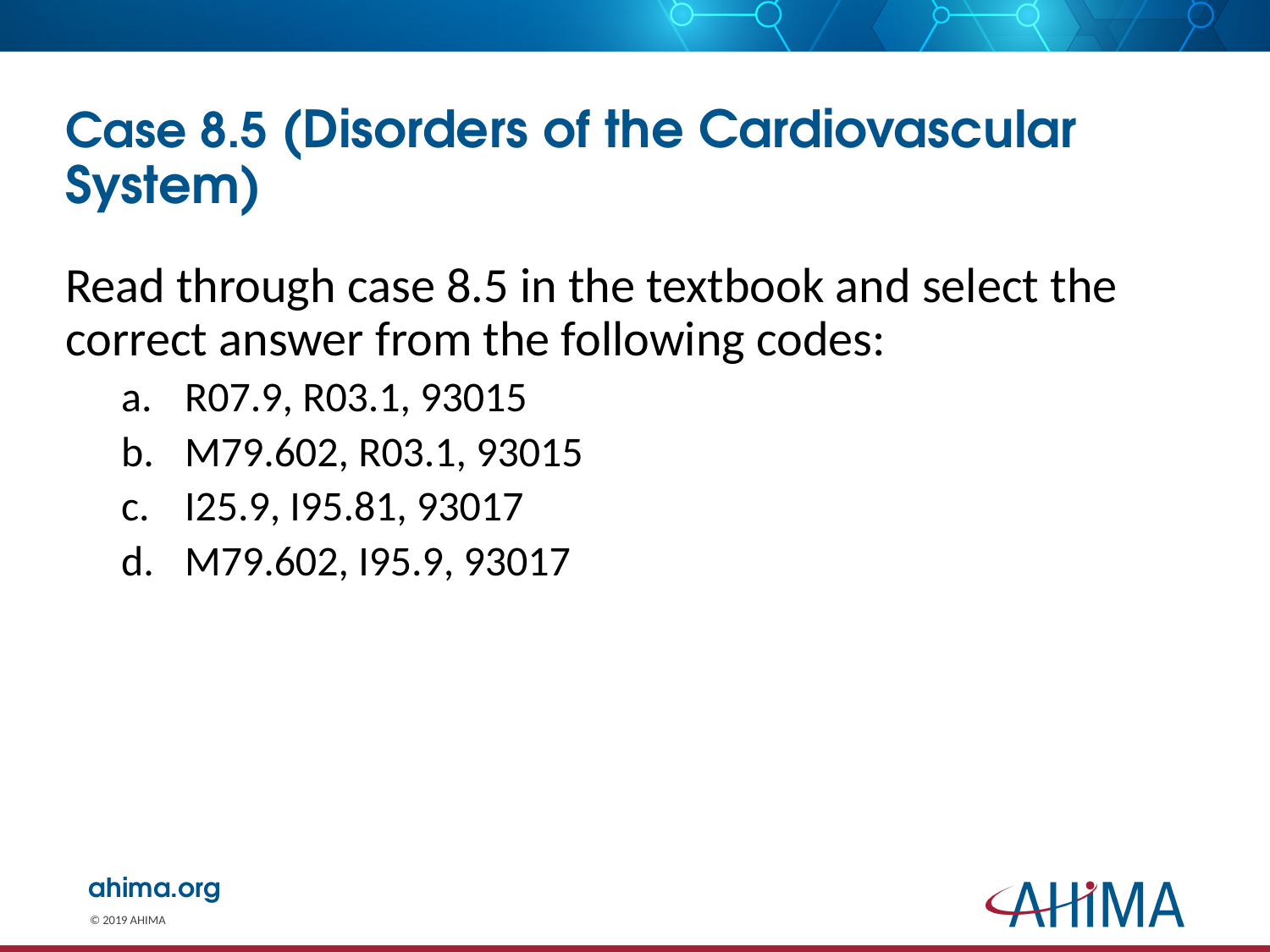

# Case 8.5 (Disorders of the Cardiovascular System)
Read through case 8.5 in the textbook and select the correct answer from the following codes:
R07.9, R03.1, 93015
M79.602, R03.1, 93015
I25.9, I95.81, 93017
M79.602, I95.9, 93017